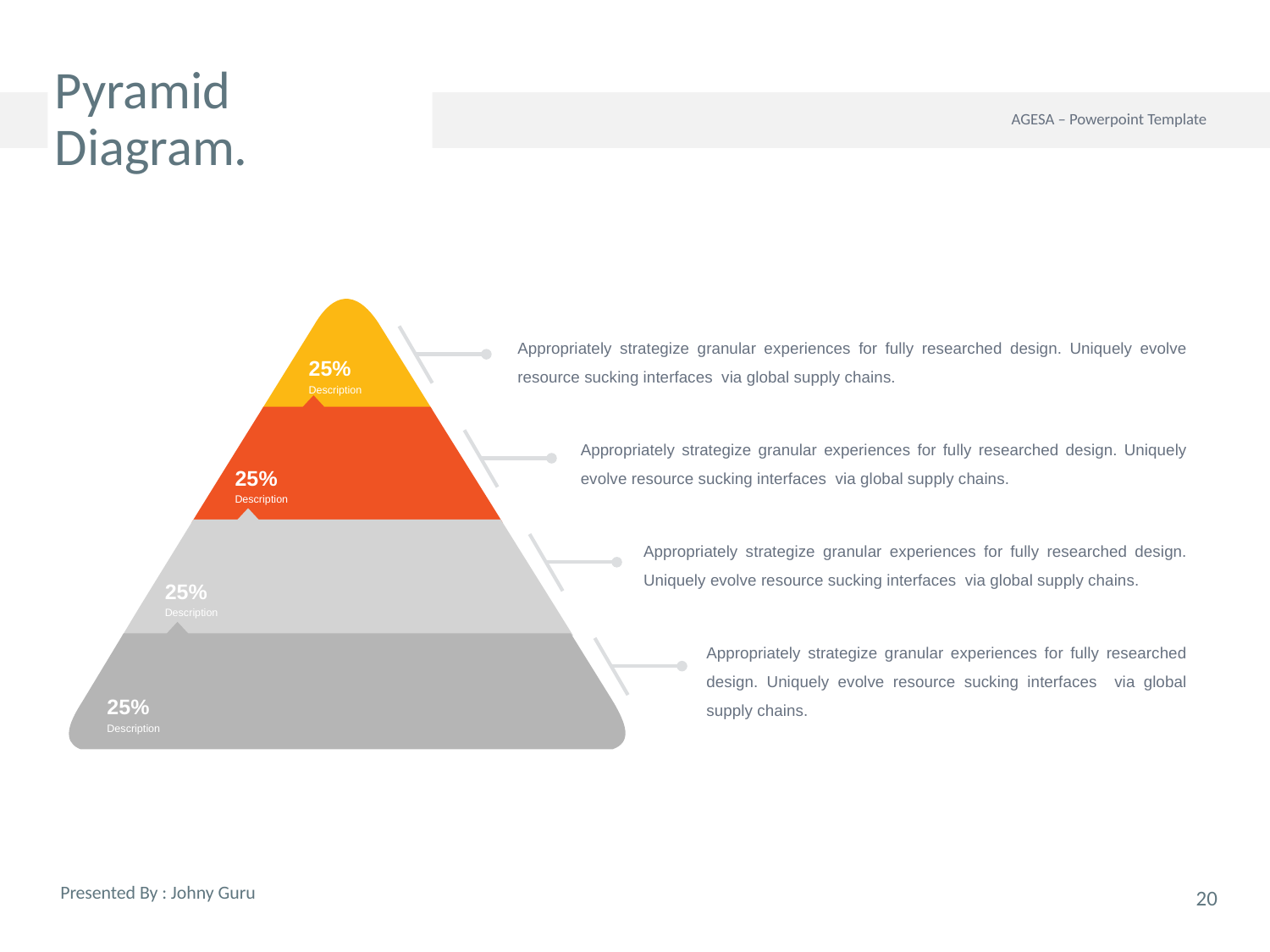

Pyramid Diagram.

Appropriately strategize granular experiences for fully researched design. Uniquely evolve resource sucking interfaces  via global supply chains.

25%
Description
Appropriately strategize granular experiences for fully researched design. Uniquely evolve resource sucking interfaces  via global supply chains.

25%
Description
Appropriately strategize granular experiences for fully researched design. Uniquely evolve resource sucking interfaces  via global supply chains.

25%
Description
Appropriately strategize granular experiences for fully researched design. Uniquely evolve resource sucking interfaces  via global supply chains.

25%
Description
Presented By : Johny Guru